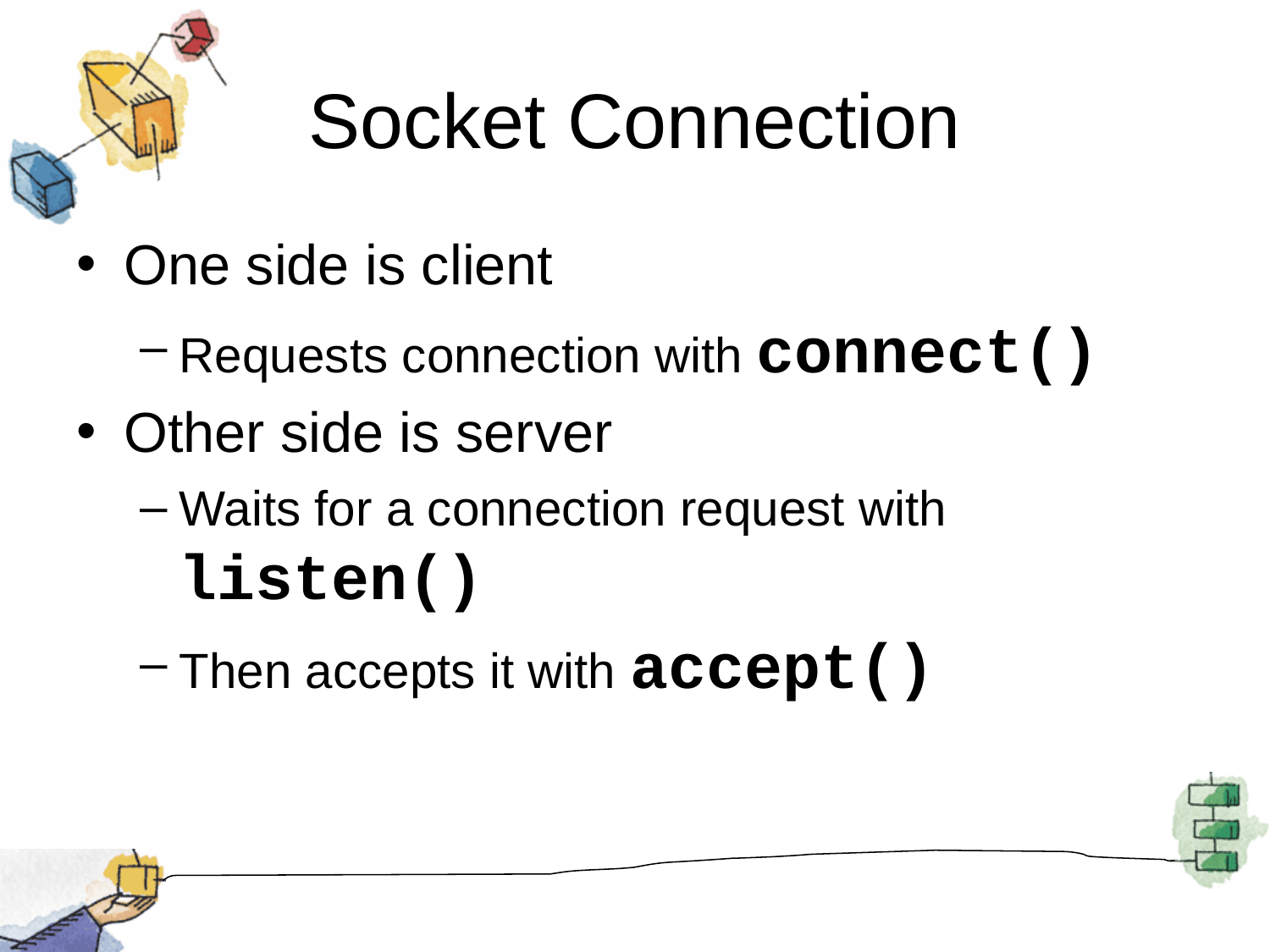

# Socket Connection
One side is client
Requests connection with connect()
Other side is server
Waits for a connection request with listen()
Then accepts it with accept()